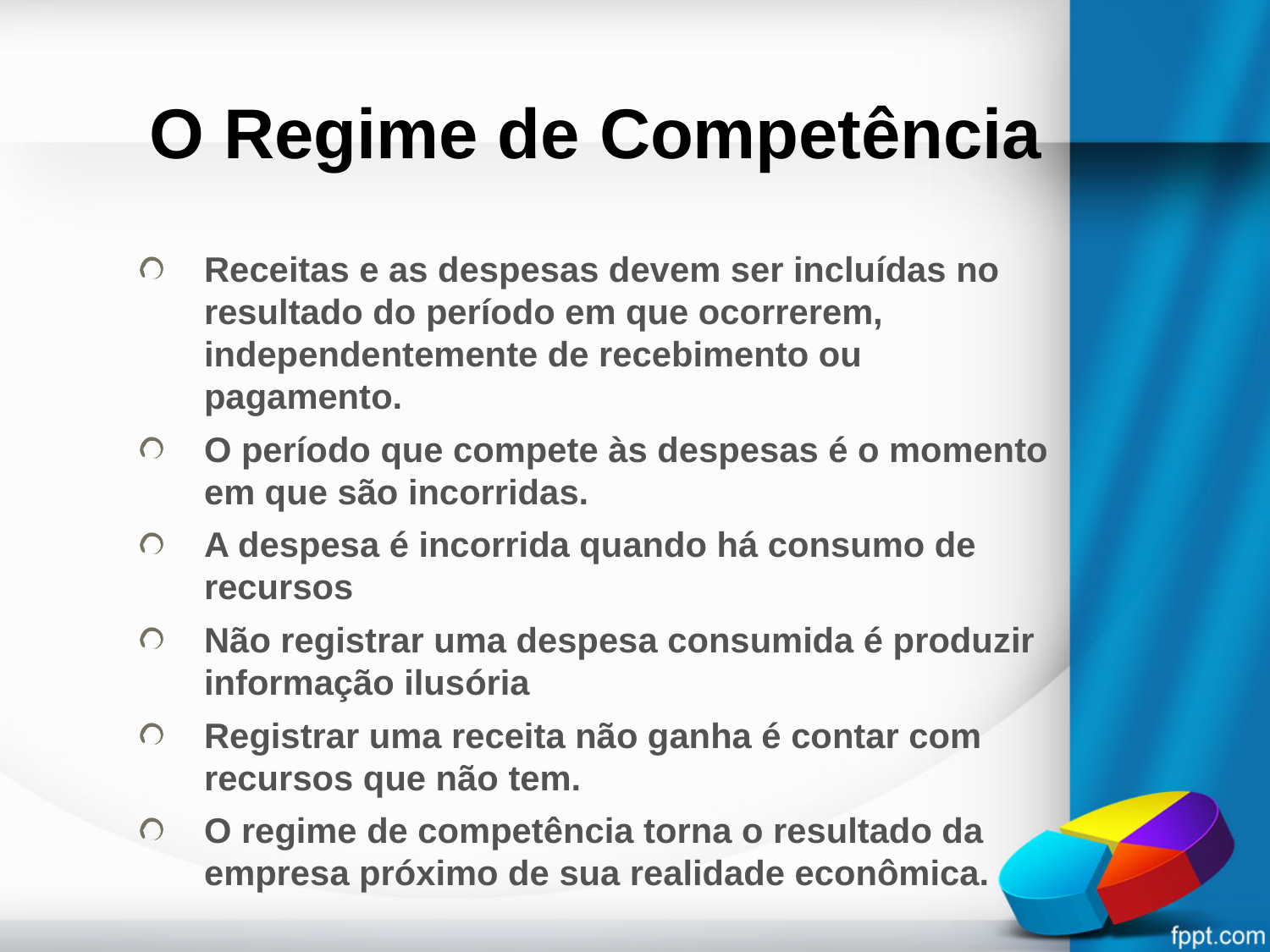

# O Regime de Competência
Receitas e as despesas devem ser incluídas no resultado do período em que ocorrerem, independentemente de recebimento ou pagamento.
O período que compete às despesas é o momento em que são incorridas.
A despesa é incorrida quando há consumo de recursos
Não registrar uma despesa consumida é produzir informação ilusória
Registrar uma receita não ganha é contar com recursos que não tem.
O regime de competência torna o resultado da empresa próximo de sua realidade econômica.